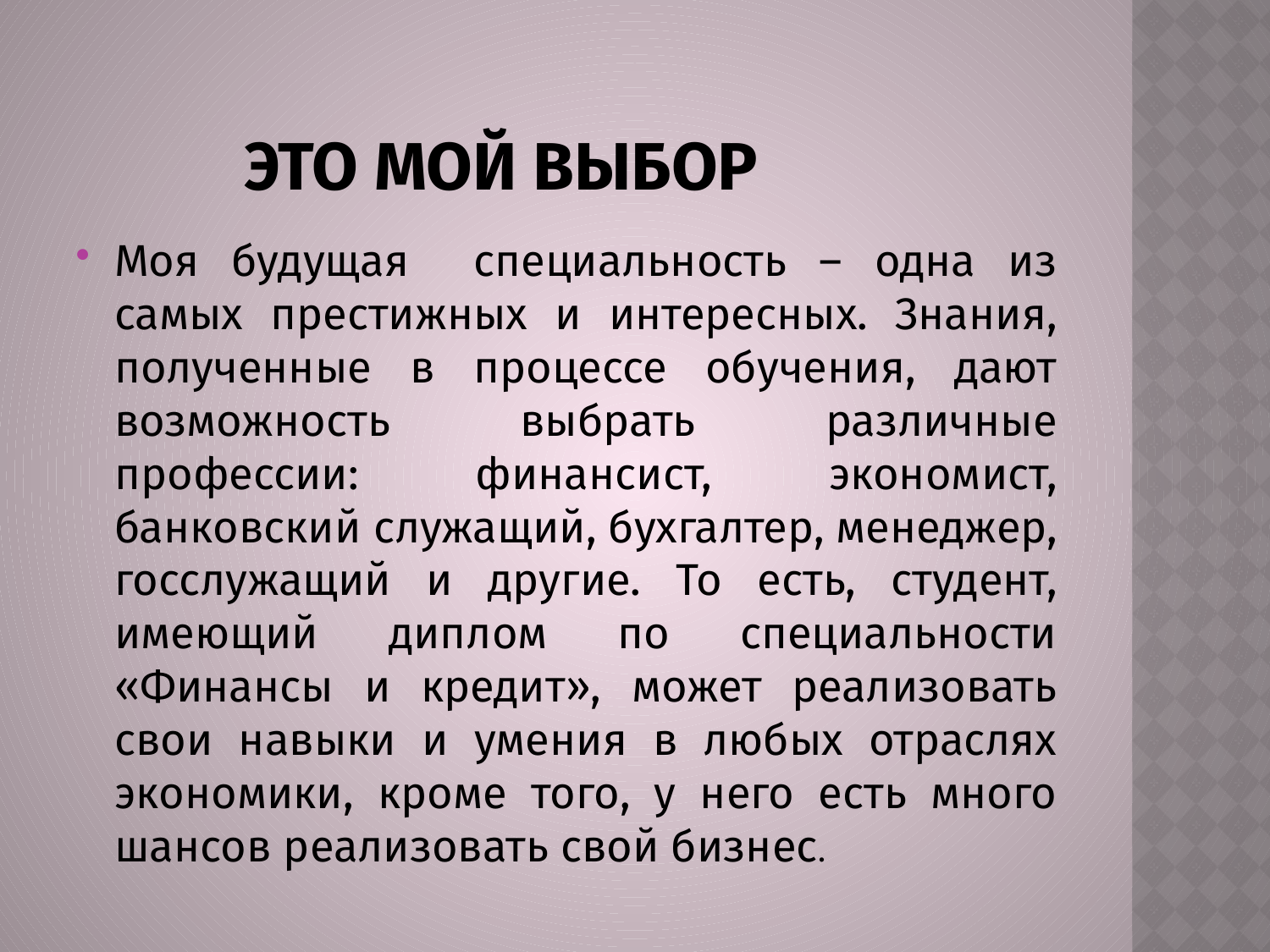

# Это мой выбор
Моя будущая  специальность – одна из самых престижных и интересных. Знания, полученные в процессе обучения, дают возможность выбрать различные профессии: финансист, экономист, банковский служащий, бухгалтер, менеджер, госслужащий и другие. То есть, студент, имеющий диплом по специальности «Финансы и кредит», может реализовать свои навыки и умения в любых отраслях экономики, кроме того, у него есть много шансов реализовать свой бизнес.